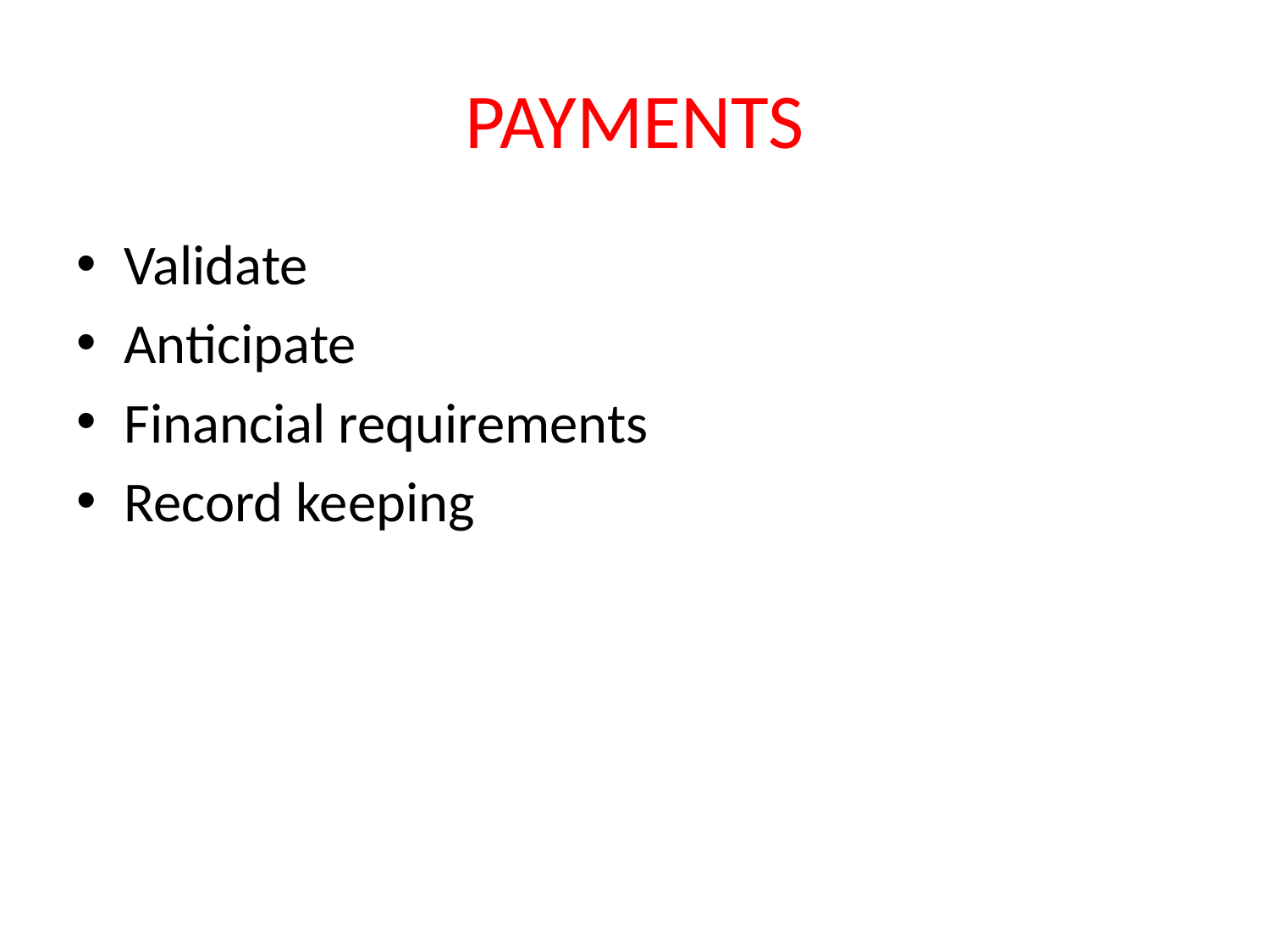

# PAYMENTS
Validate
Anticipate
Financial requirements
Record keeping